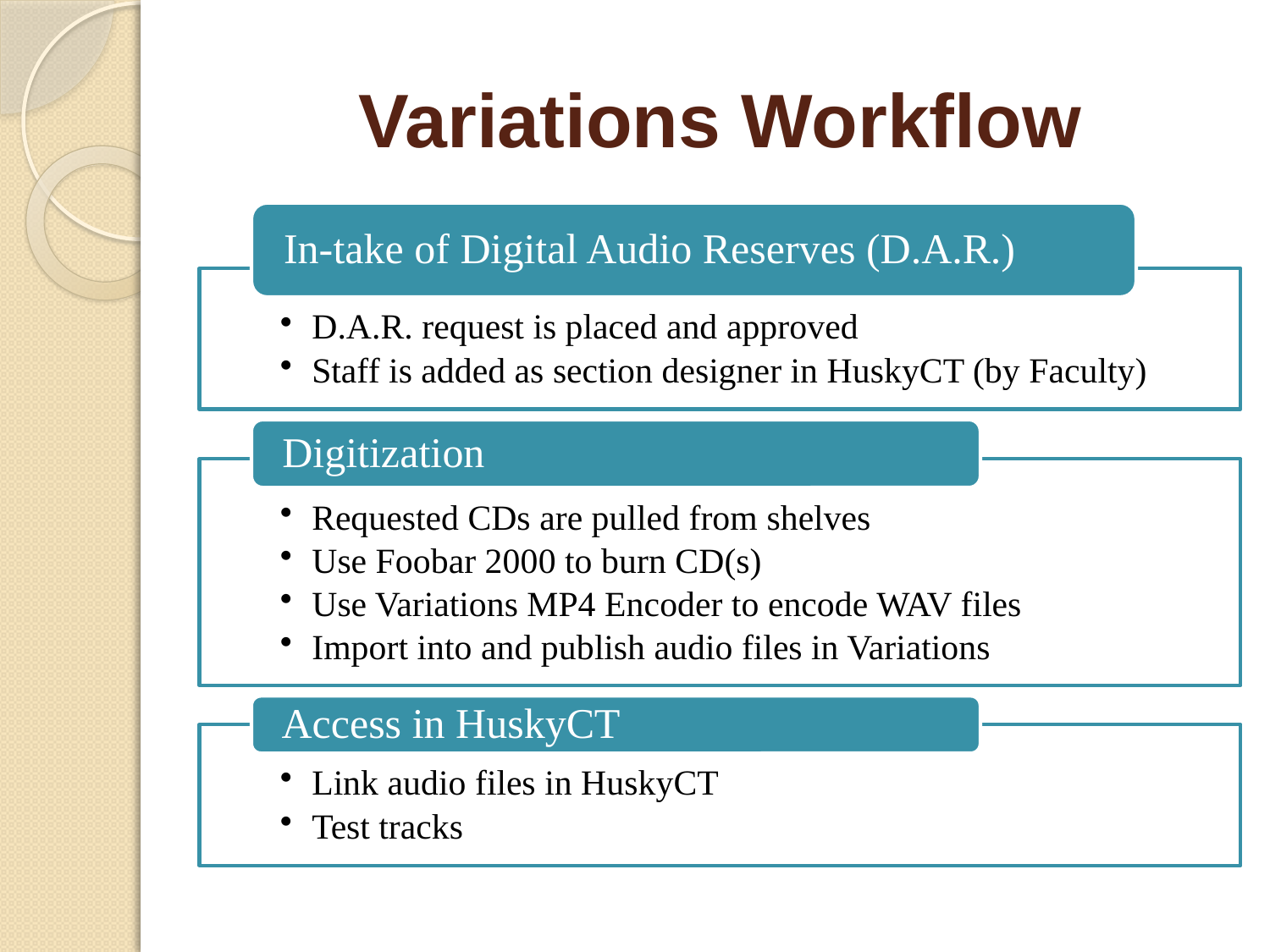

# Variations Workflow
D.A.R. request is placed and approved
Staff is added as section designer in HuskyCT (by Faculty)
In-take of Digital Audio Reserves (D.A.R.)
Requested CDs are pulled from shelves
Use Foobar 2000 to burn CD(s)
Use Variations MP4 Encoder to encode WAV files
Import into and publish audio files in Variations
Digitization
Link audio files in HuskyCT
Test tracks
Access in HuskyCT